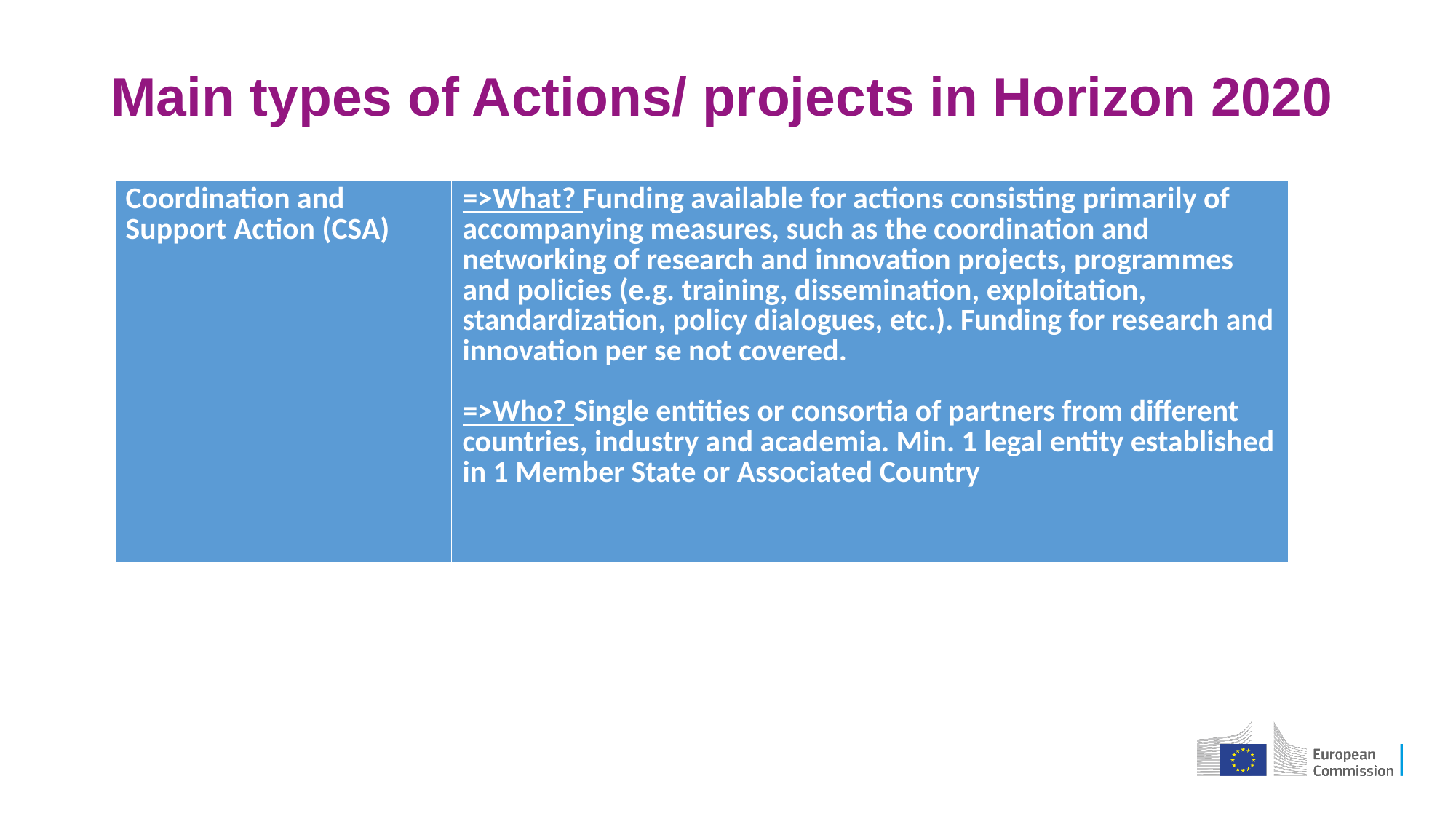

# Main types of Actions/ projects in Horizon 2020
| Coordination and Support Action (CSA) | =>What? Funding available for actions consisting primarily of accompanying measures, such as the coordination and networking of research and innovation projects, programmes and policies (e.g. training, dissemination, exploitation, standardization, policy dialogues, etc.). Funding for research and innovation per se not covered.  =>Who? Single entities or consortia of partners from different countries, industry and academia. Min. 1 legal entity established in 1 Member State or Associated Country |
| --- | --- |